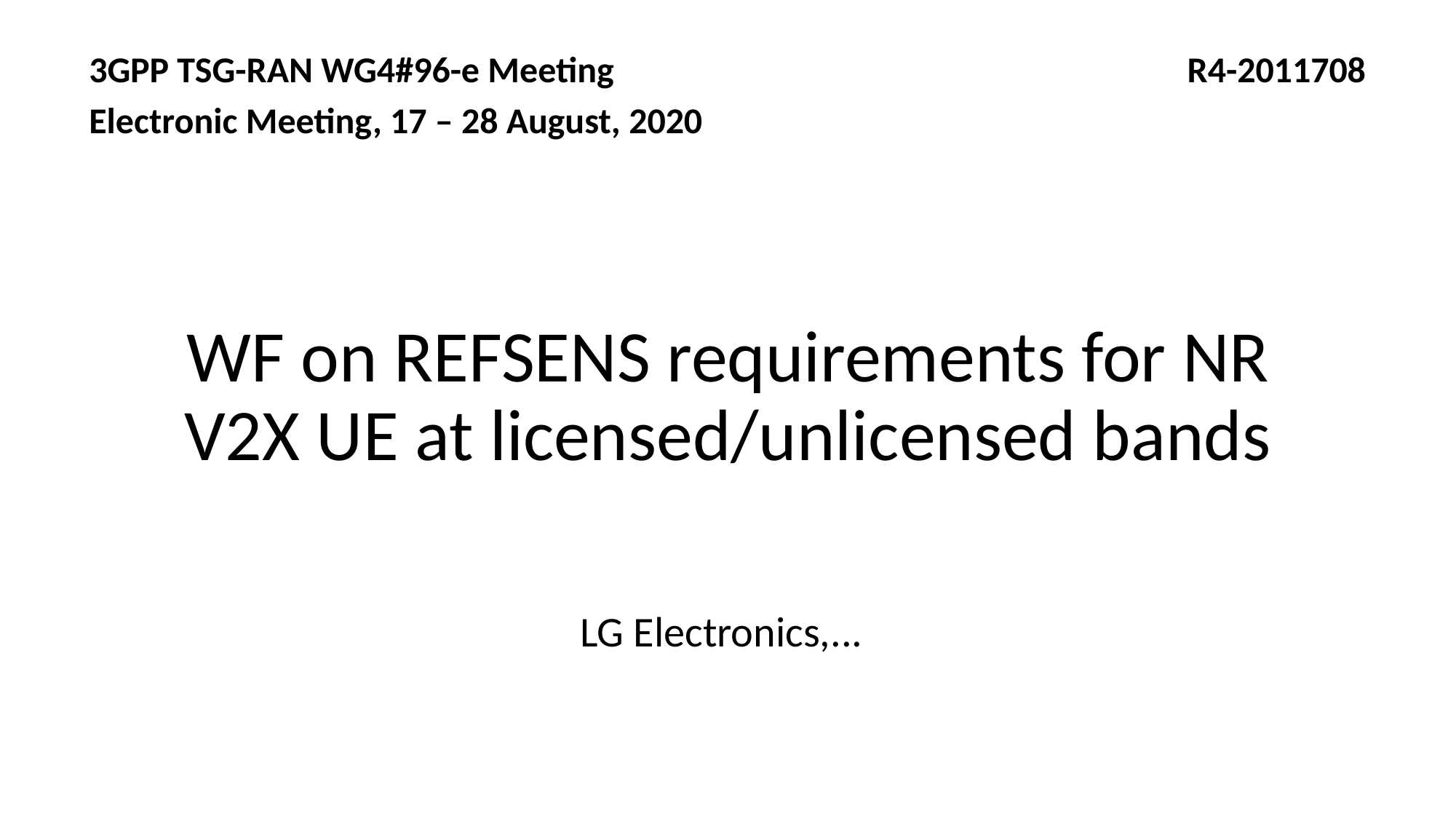

3GPP TSG-RAN WG4#96-e Meeting                                                                      R4-2011708
Electronic Meeting, 17 – 28 August, 2020
# WF on REFSENS requirements for NR V2X UE at licensed/unlicensed bands
LG Electronics,...